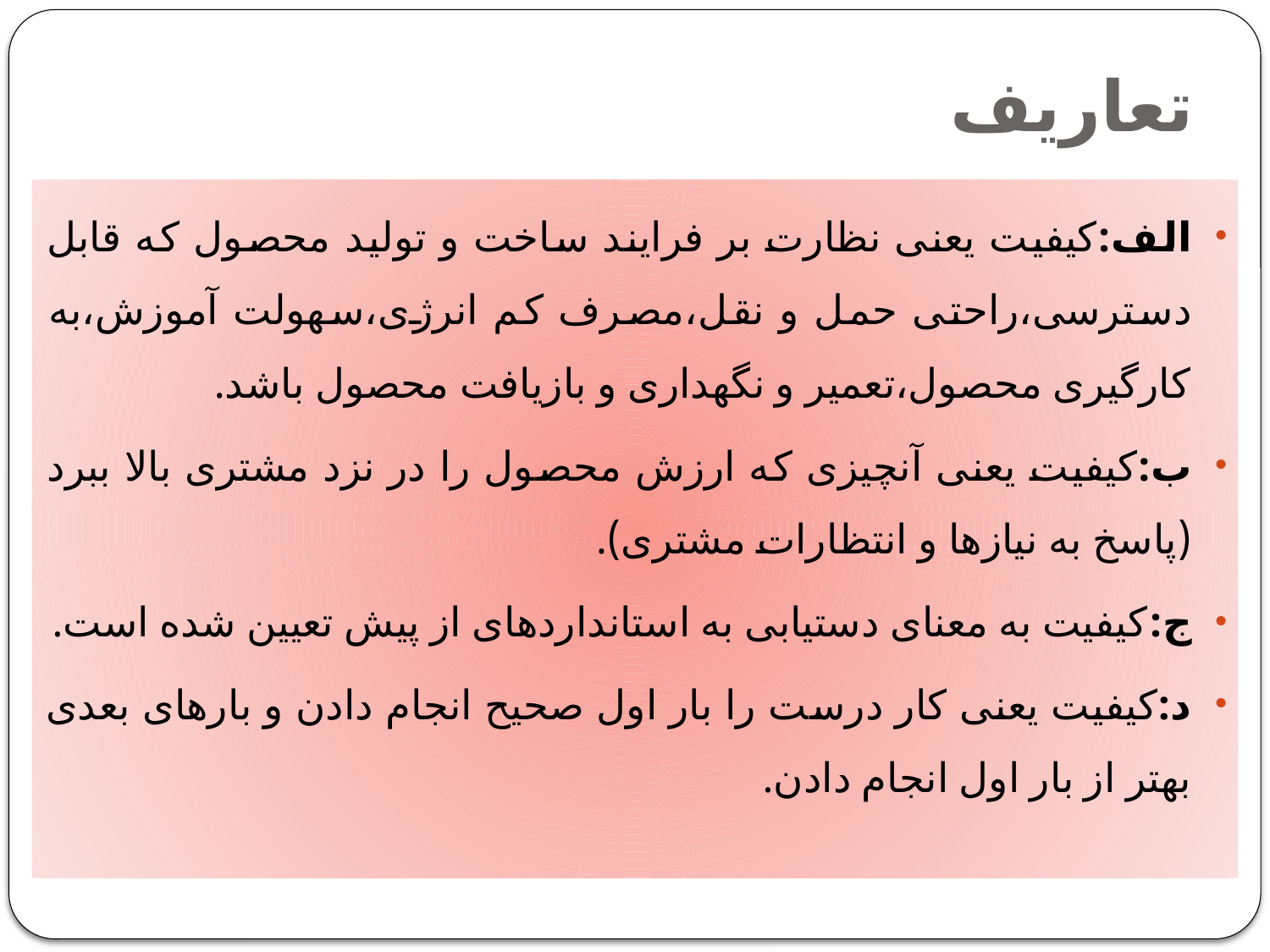

# تعاریف
الف:کیفیت یعنی نظارت بر فرایند ساخت و تولید محصول که قابل دسترسی،راحتی حمل و نقل،مصرف کم انرژی،سهولت آموزش،به کارگیری محصول،تعمیر و نگهداری و بازیافت محصول باشد.
ب:کیفیت یعنی آنچیزی که ارزش محصول را در نزد مشتری بالا ببرد (پاسخ به نیازها و انتظارات مشتری).
ج:کیفیت به معنای دستیابی به استانداردهای از پیش تعیین شده است.
د:کیفیت یعنی کار درست را بار اول صحیح انجام دادن و بارهای بعدی بهتر از بار اول انجام دادن.